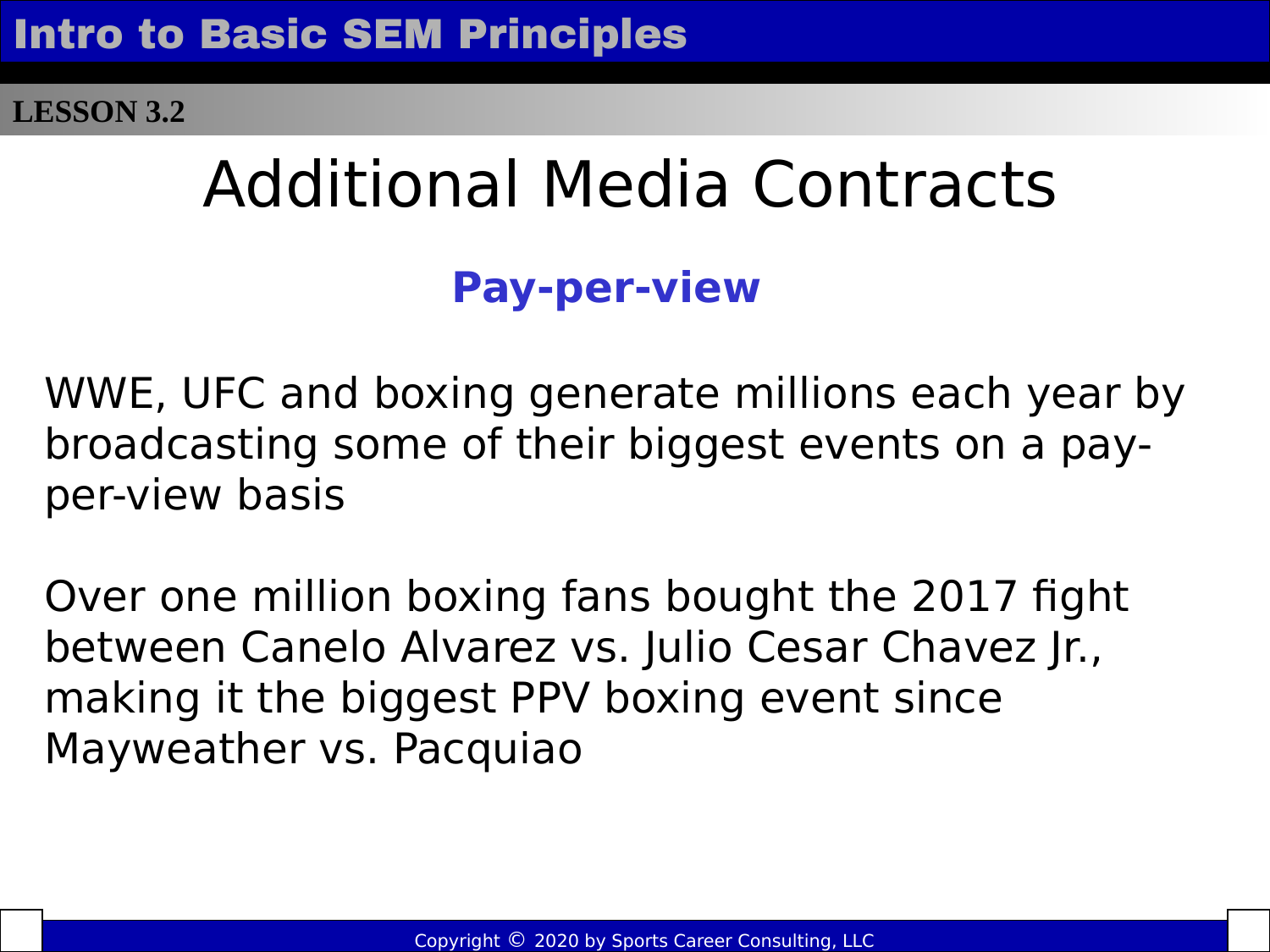

Intro to Basic SEM Principles
LESSON 3.2
Additional Media Contracts
Pay-per-view
WWE, UFC and boxing generate millions each year by broadcasting some of their biggest events on a pay-per-view basis

Over one million boxing fans bought the 2017 fight between Canelo Alvarez vs. Julio Cesar Chavez Jr., making it the biggest PPV boxing event since Mayweather vs. Pacquiao

Copyright © 2020 by Sports Career Consulting, LLC